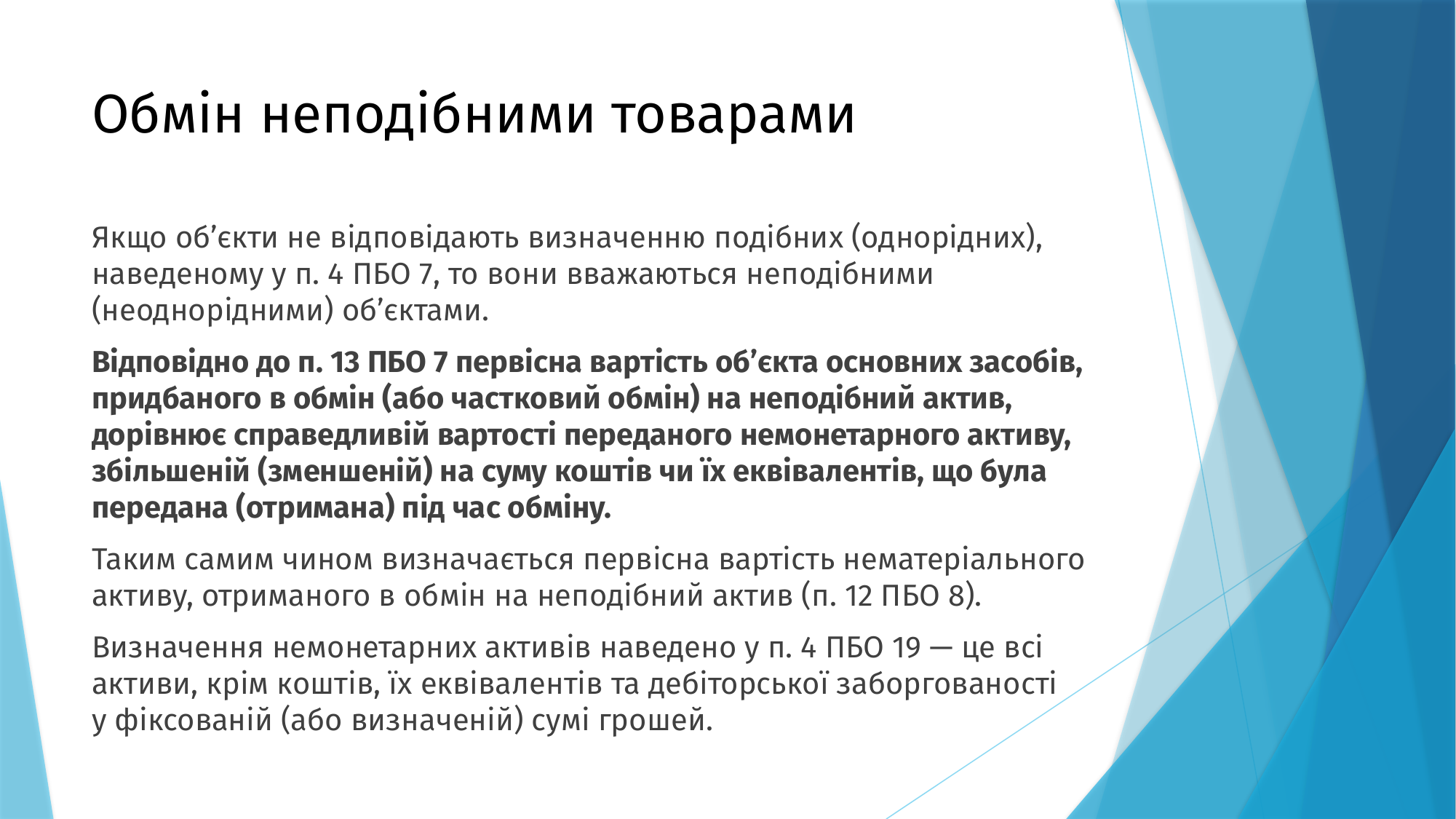

# Обмін неподібними товарами
Якщо об’єкти не відповідають визначенню подібних (однорідних), наведеному у п. 4 ПБО 7, то вони вважаються неподіб­ними (неоднорідними) об’єктами.
Відповідно до п. 13 ПБО 7 первісна вартість об’єкта основних засобів, придбаного в обмін (або частковий обмін) на неподібний актив, дорівнює справедливій вартості переданого немонетарного активу, збільшеній (зменшеній) на суму коштів чи їх еквівалентів, що була передана (отримана) під час обміну.
Таким самим чином визначається первісна вартість нематеріального активу, отриманого в обмін на неподібний актив (п. 12 ПБО 8).
Визначення немонетарних активів наведено у п. 4 ПБО 19 — це всі активи, крім коштів, їх еквівалентів та дебіторської заборгованості у фіксованій (або визначеній) сумі грошей.